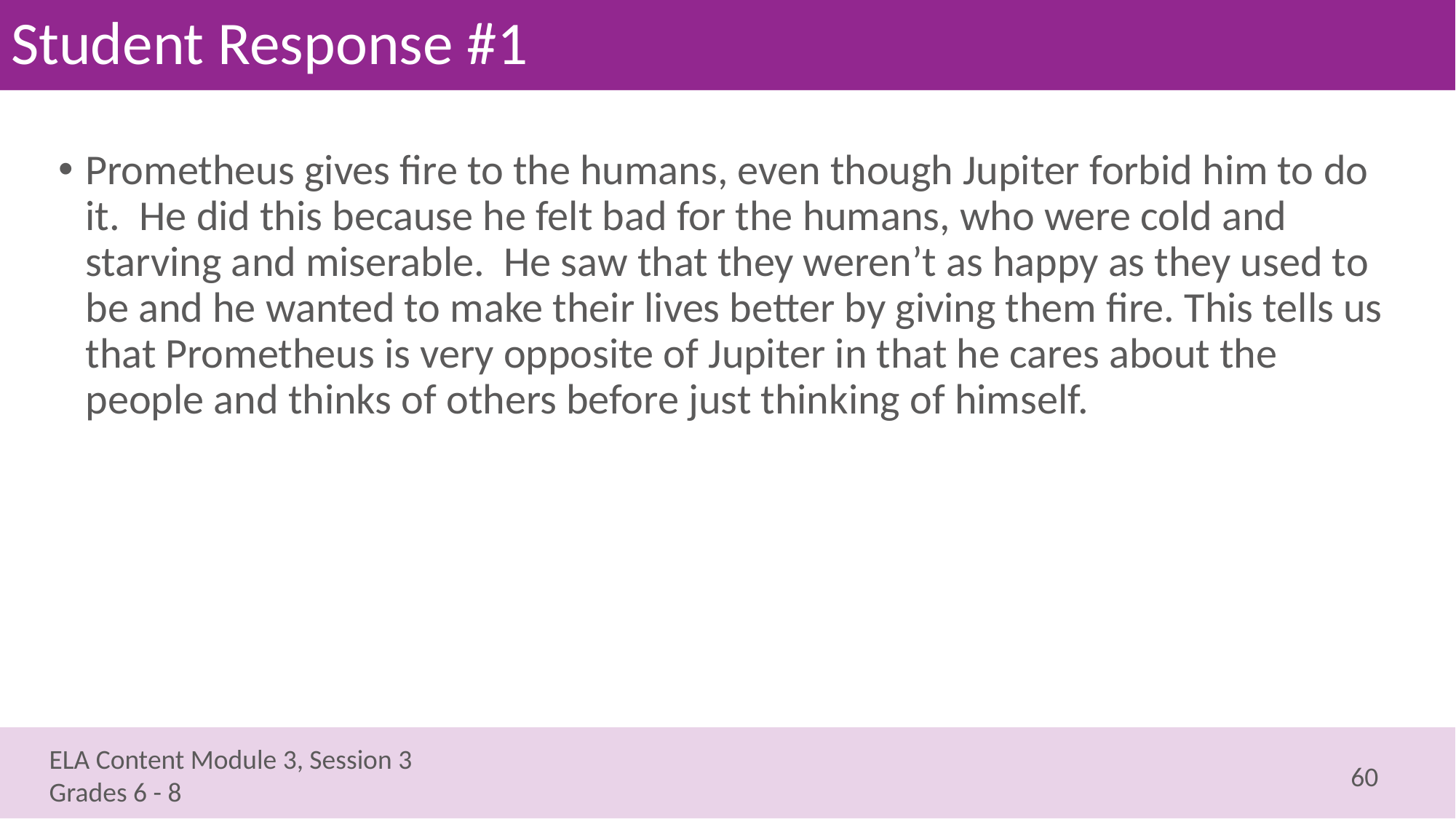

# Student Response #1
Prometheus gives fire to the humans, even though Jupiter forbid him to do it.  He did this because he felt bad for the humans, who were cold and starving and miserable.  He saw that they weren’t as happy as they used to be and he wanted to make their lives better by giving them fire. This tells us that Prometheus is very opposite of Jupiter in that he cares about the people and thinks of others before just thinking of himself.
60